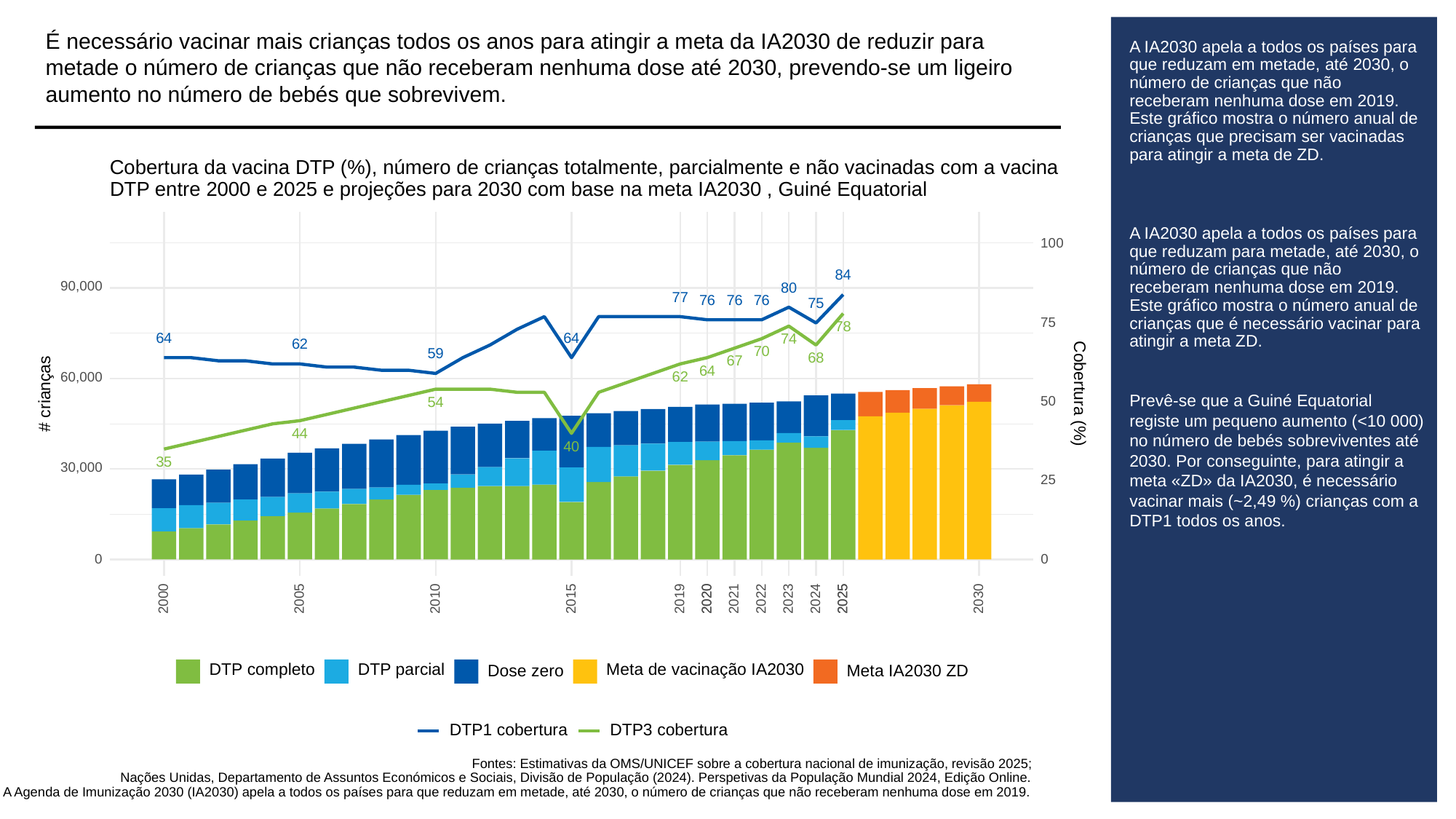

É necessário vacinar mais crianças todos os anos para atingir a meta da IA2030 de reduzir para metade o número de crianças que não receberam nenhuma dose até 2030, prevendo-se um ligeiro aumento no número de bebés que sobrevivem.
# A IA2030 apela a todos os países para que reduzam em metade, até 2030, o número de crianças que não receberam nenhuma dose em 2019. Este gráfico mostra o número anual de crianças que precisam ser vacinadas para atingir a meta de ZD.

A IA2030 apela a todos os países para que reduzam para metade, até 2030, o número de crianças que não receberam nenhuma dose em 2019. Este gráfico mostra o número anual de crianças que é necessário vacinar para atingir a meta ZD.

Prevê-se que a Guiné Equatorial registe um pequeno aumento (<10 000) no número de bebés sobreviventes até 2030. Por conseguinte, para atingir a meta «ZD» da IA2030, é necessário vacinar mais (~2,49 %) crianças com a DTP1 todos os anos.

Cobertura da vacina DTP (%), número de crianças totalmente, parcialmente e não vacinadas com a vacina
DTP entre 2000 e 2025 e projeções para 2030 com base na meta IA2030 , Guiné Equatorial

100

84
90,000
80

77

76
76
76
75

75
78

64
64
74
62
70
59
68
67
64
60,000
62

Cobertura (%)
# crianças

50
54

44

40

35

30,000

25

0
0

2023
2030
2000
2005
2010
2015
2019
2020
2020
2021
2022
2024
2025
2025

DTP completo
DTP parcial
Meta de vacinação IA2030
Meta IA2030 ZD
Dose zero
DTP3 cobertura
DTP1 cobertura

Fontes: Estimativas da OMS/UNICEF sobre a cobertura nacional de imunização, revisão 2025;
Nações Unidas, Departamento de Assuntos Económicos e Sociais, Divisão de População (2024). Perspetivas da População Mundial 2024, Edição Online.
Nota: A Agenda de Imunização 2030 (IA2030) apela a todos os países para que reduzam em metade, até 2030, o número de crianças que não receberam nenhuma dose em 2019.